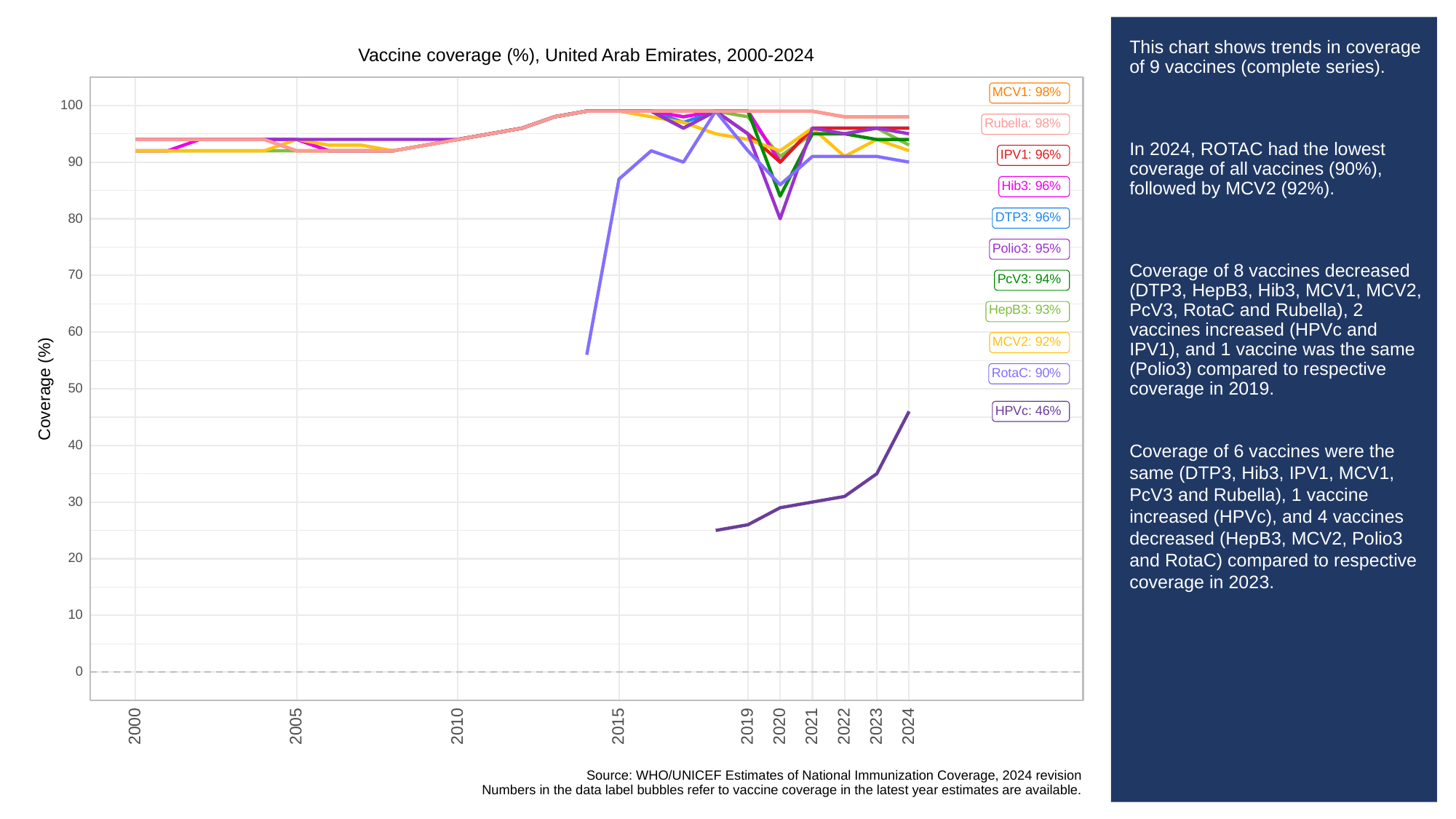

# This chart shows trends in coverage of 9 vaccines (complete series).

In 2024, ROTAC had the lowest coverage of all vaccines (90%), followed by MCV2 (92%).

Coverage of 8 vaccines decreased (DTP3, HepB3, Hib3, MCV1, MCV2, PcV3, RotaC and Rubella), 2 vaccines increased (HPVc and IPV1), and 1 vaccine was the same (Polio3) compared to respective coverage in 2019.

Coverage of 6 vaccines were the same (DTP3, Hib3, IPV1, MCV1, PcV3 and Rubella), 1 vaccine increased (HPVc), and 4 vaccines decreased (HepB3, MCV2, Polio3 and RotaC) compared to respective coverage in 2023.

Vaccine coverage (%), United Arab Emirates, 2000-2024

MCV1: 98%

100

Rubella: 98%

IPV1: 96%

90

Hib3: 96%

DTP3: 96%
80

Polio3: 95%

70
PcV3: 94%

HepB3: 93%
60

MCV2: 92%

RotaC: 90%
Coverage (%)
50

HPVc: 46%

40

30

20

10

0

2023
2000
2005
2010
2015
2019
2020
2021
2022
2024
Source: WHO/UNICEF Estimates of National Immunization Coverage, 2024 revision
Numbers in the data label bubbles refer to vaccine coverage in the latest year estimates are available.